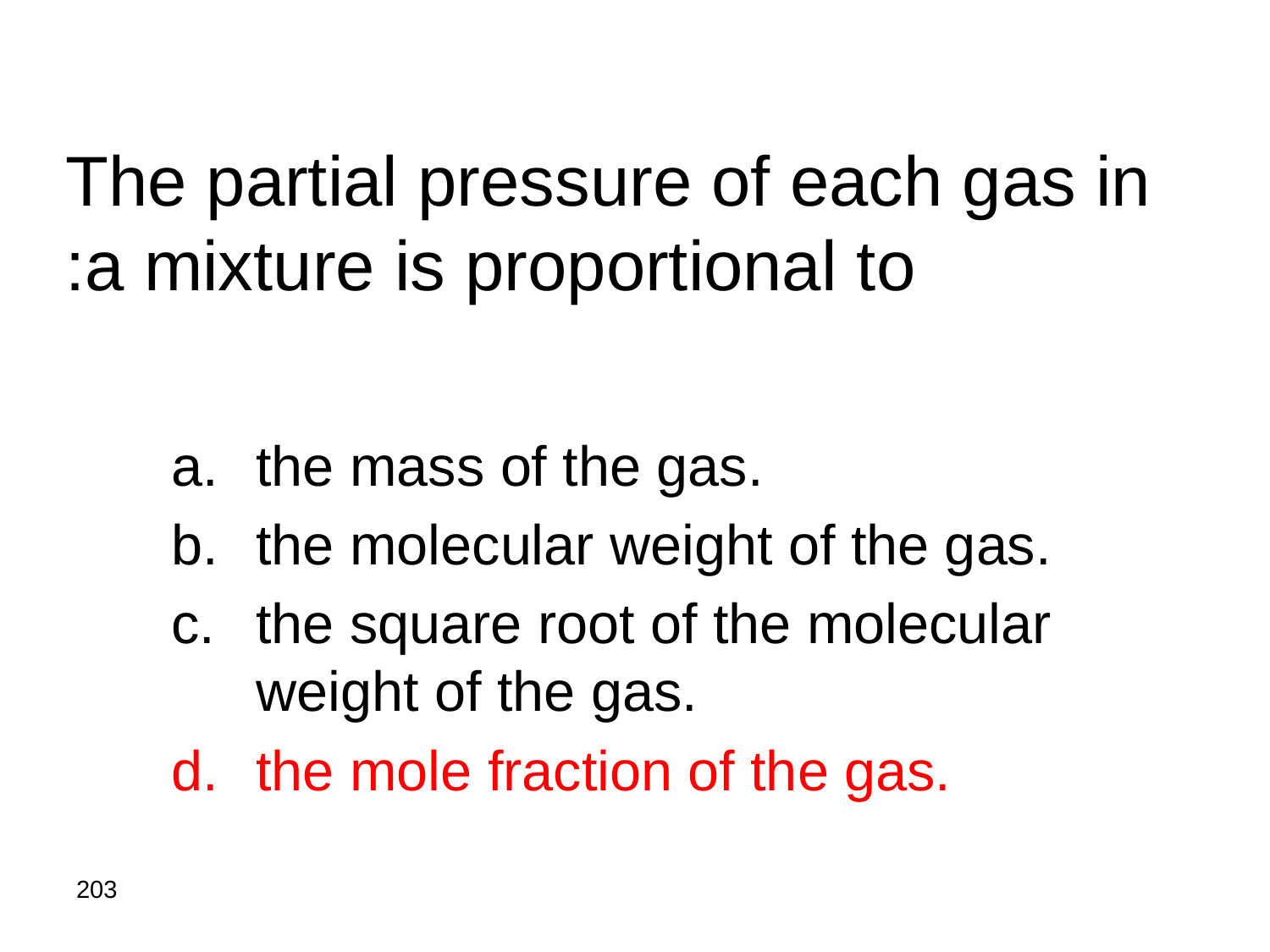

# The partial pressure of each gas in a mixture is proportional to:
the mass of the gas.
the molecular weight of the gas.
the square root of the molecular weight of the gas.
the mole fraction of the gas.
203